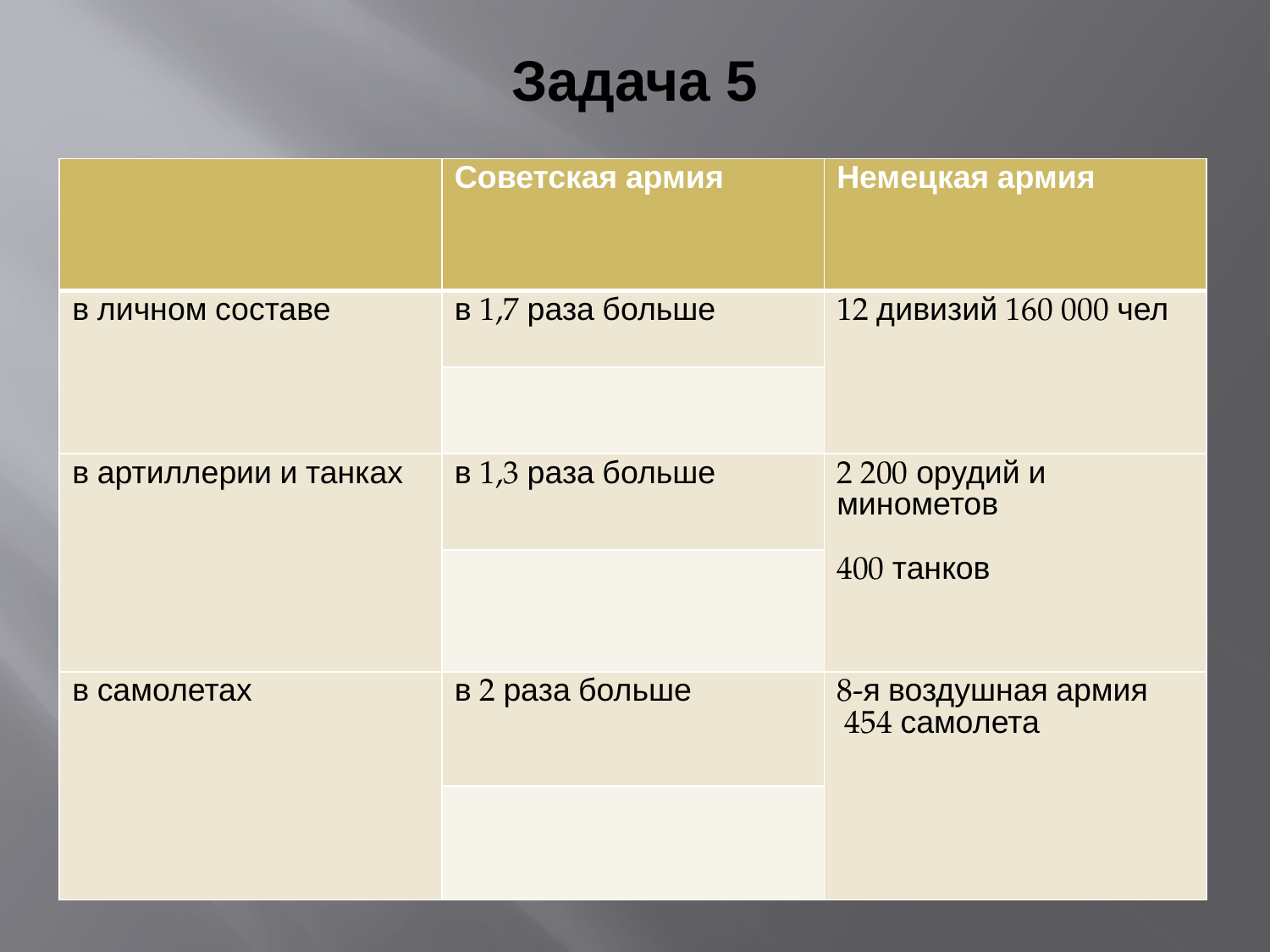

# Задача 5

|  | Советская армия | Немецкая армия |
| --- | --- | --- |
| в личном составе | в 1,7 раза больше | 12 дивизий 160 000 чел |
|  |  |  |
| в артиллерии и танках | в 1,3 раза больше | 2 200 орудий и минометов 400 танков |
|  |  |  |
| в самолетах | в 2 раза больше | 8-я воздушная армия 454 самолета |
|  |  |  |